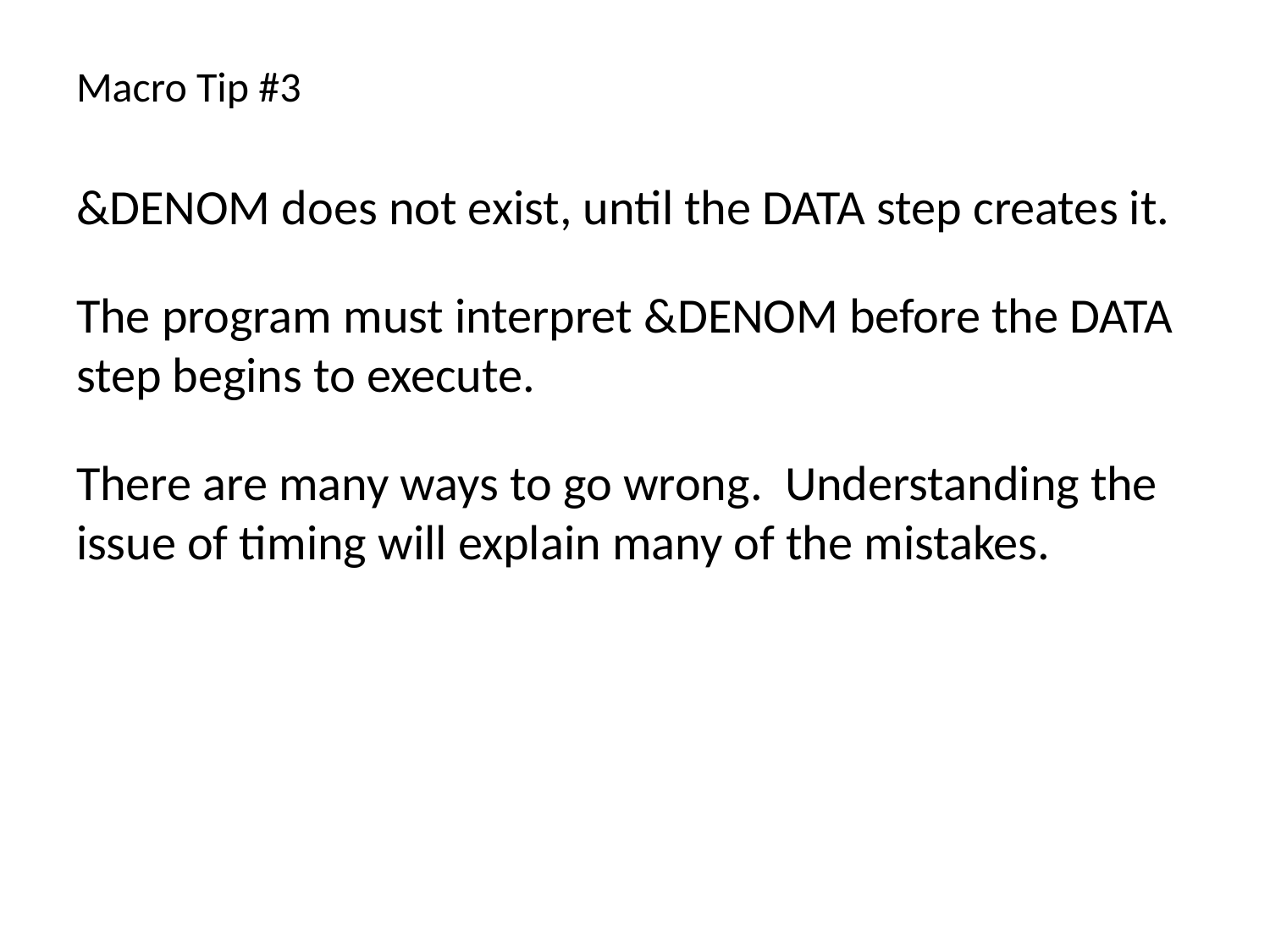

# Macro Tip #3
&DENOM does not exist, until the DATA step creates it.

The program must interpret &DENOM before the DATA step begins to execute.

There are many ways to go wrong.  Understanding the issue of timing will explain many of the mistakes.